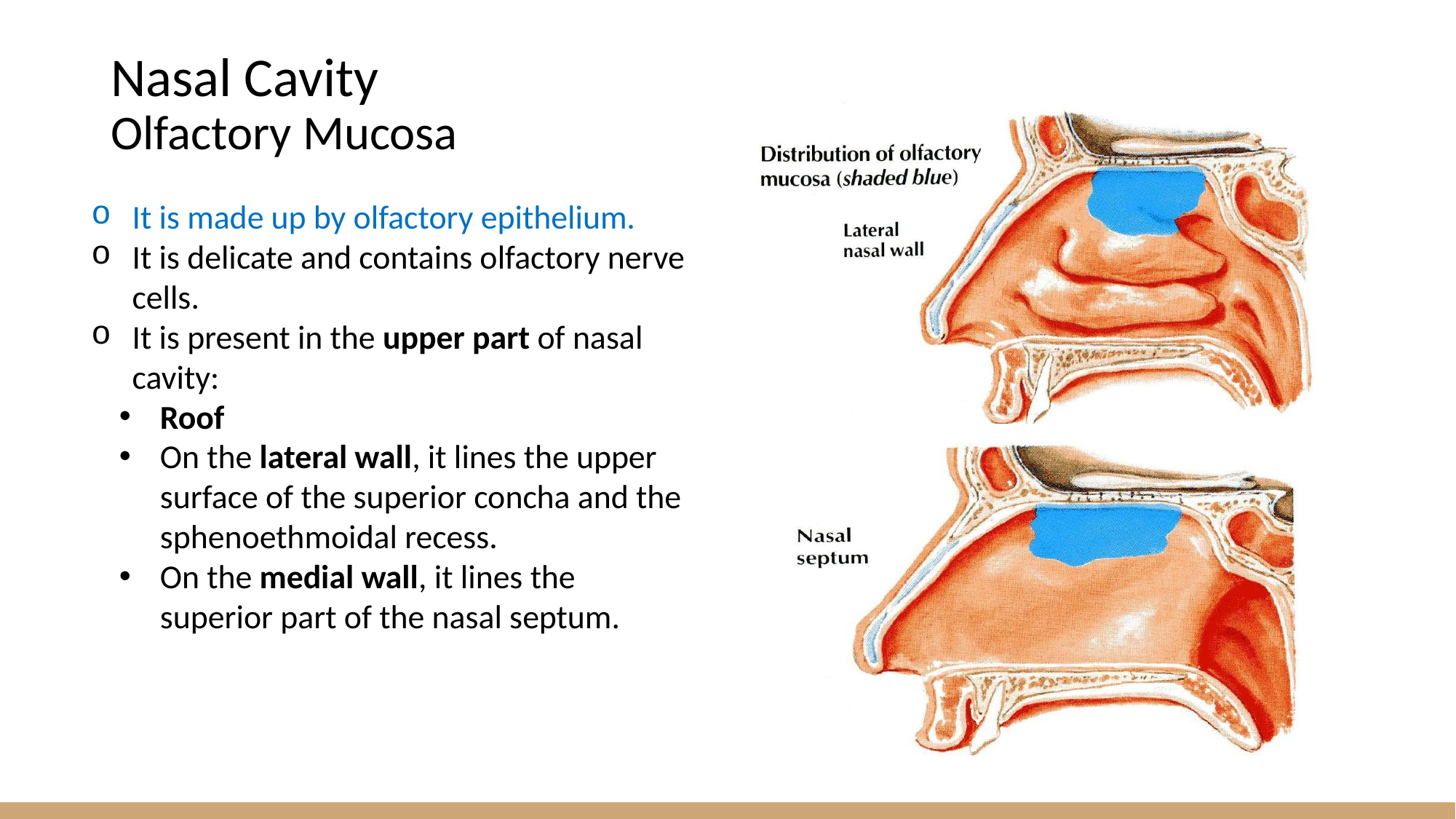

Nasal Cavity
Olfactory Mucosa

It is made up by olfactory epithelium.
It is delicate and contains olfactory nerve cells.
It is present in the upper part of nasal cavity:
Roof
On the lateral wall, it lines the upper surface of the superior concha and the sphenoethmoidal recess.
On the medial wall, it lines the superior part of the nasal septum.